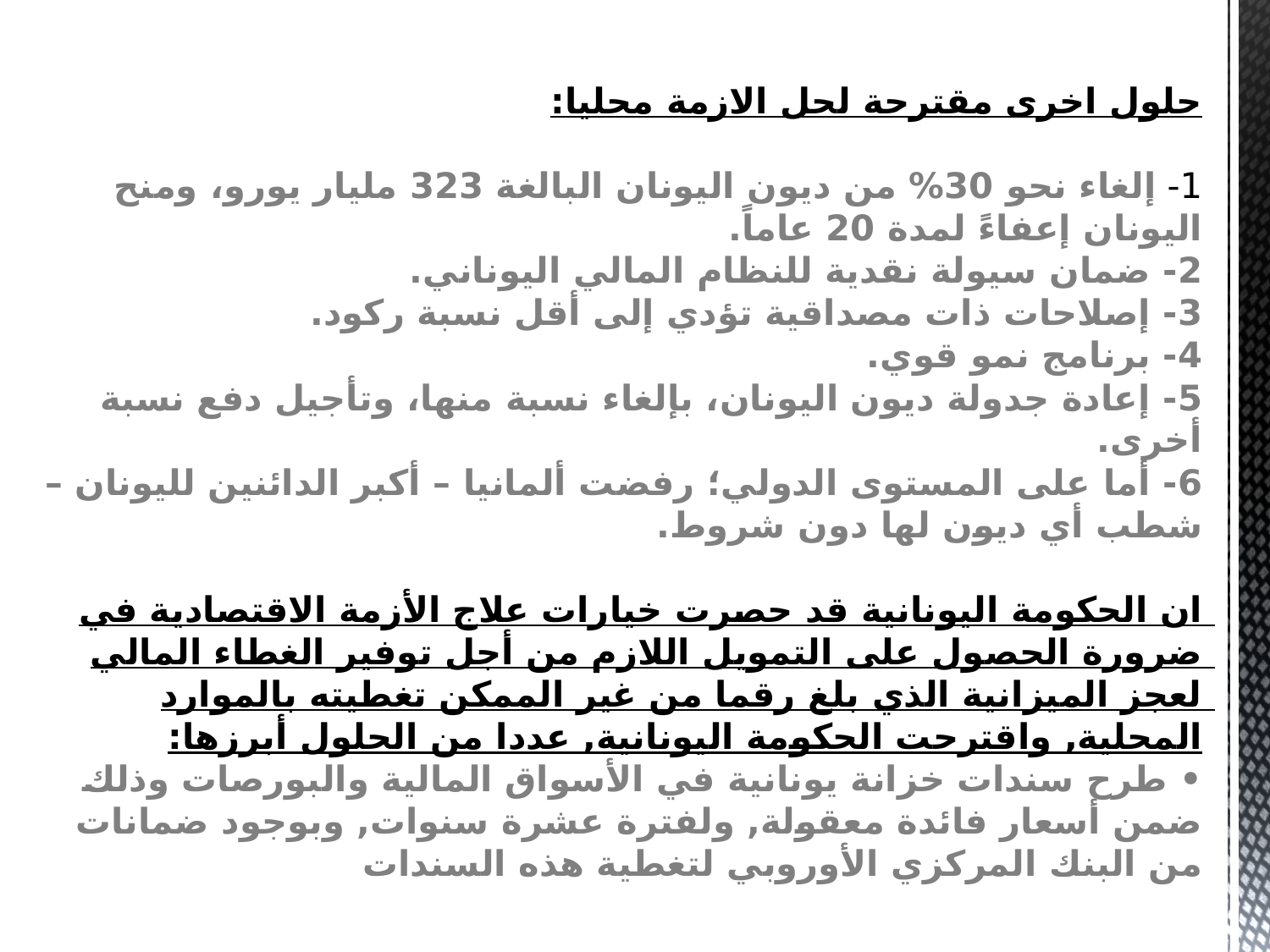

# حلول اخرى مقترحة لحل الازمة محليا: 1- إلغاء نحو 30% من ديون اليونان البالغة 323 مليار يورو، ومنح اليونان إعفاءً لمدة 20 عاماً. 2- ضمان سيولة نقدية للنظام المالي اليوناني. 3- إصلاحات ذات مصداقية تؤدي إلى أقل نسبة ركود. 4- برنامج نمو قوي. 5- إعادة جدولة ديون اليونان، بإلغاء نسبة منها، وتأجيل دفع نسبة أخرى. 6- أما على المستوى الدولي؛ رفضت ألمانيا – أكبر الدائنين لليونان – شطب أي ديون لها دون شروط. ان الحكومة اليونانية قد حصرت خيارات علاج الأزمة الاقتصادية في ضرورة الحصول على التمويل اللازم من أجل توفير الغطاء المالي لعجز الميزانية الذي بلغ رقما من غير الممكن تغطيته بالموارد المحلية, واقترحت الحكومة اليونانية, عددا من الحلول أبرزها: • طرح سندات خزانة يونانية في الأسواق المالية والبورصات وذلك ضمن أسعار فائدة معقولة, ولفترة عشرة سنوات, وبوجود ضمانات من البنك المركزي الأوروبي لتغطية هذه السندات